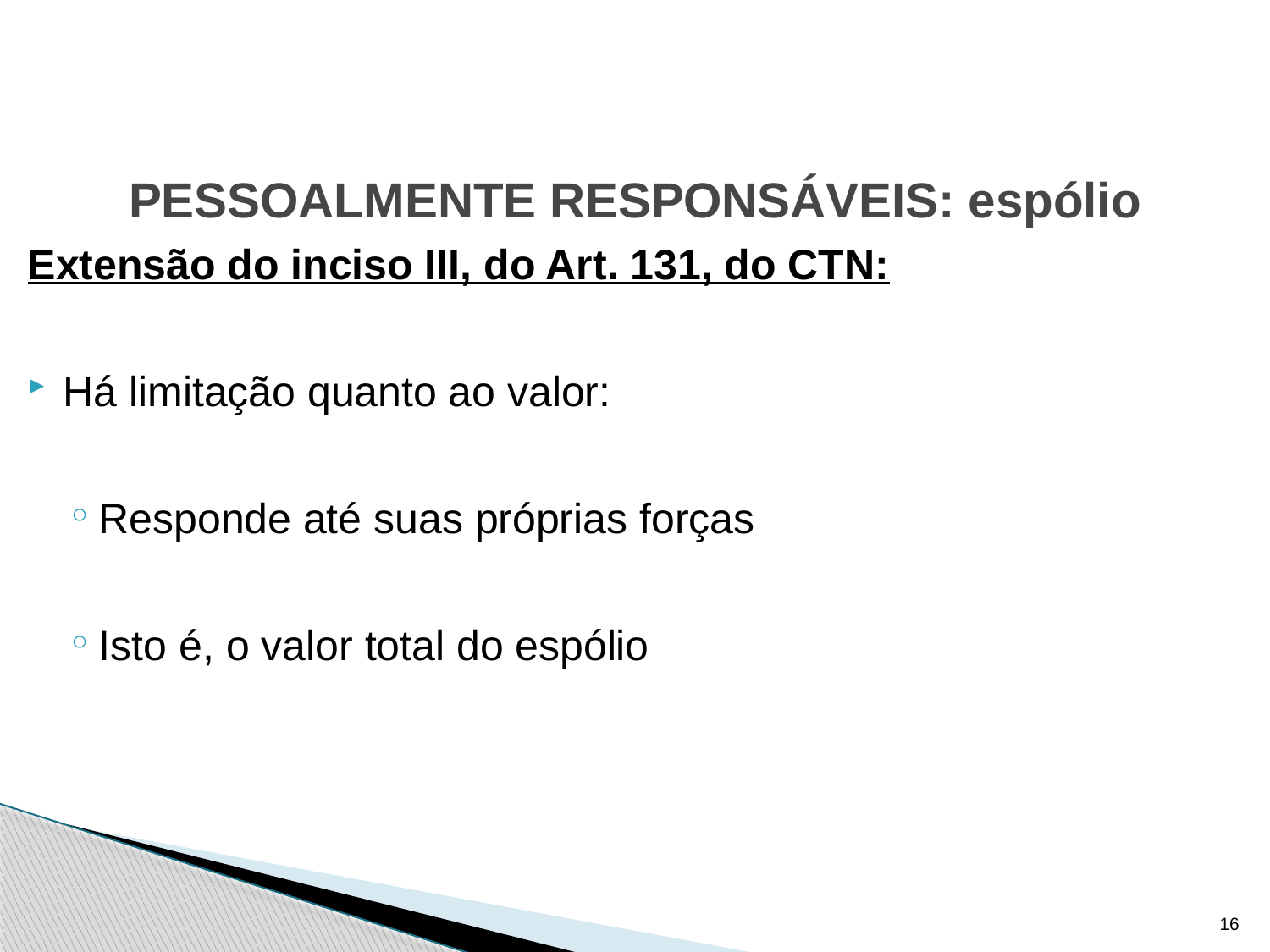

# PESSOALMENTE RESPONSÁVEIS: espólio
Extensão do inciso III, do Art. 131, do CTN:
Há limitação quanto ao valor:
Responde até suas próprias forças
Isto é, o valor total do espólio

16